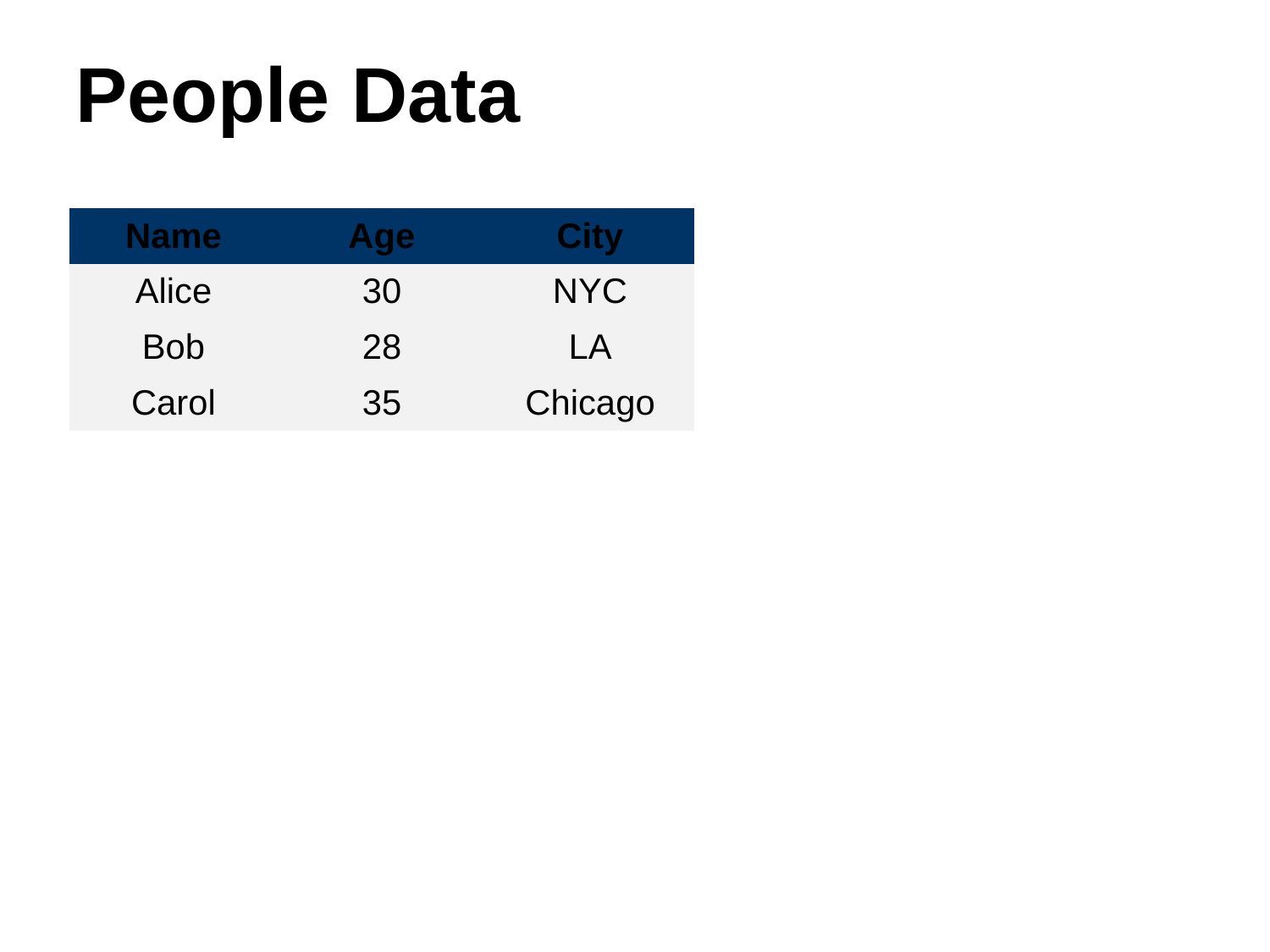

# People Data
| Name | Age | City |
| --- | --- | --- |
| Alice | 30 | NYC |
| Bob | 28 | LA |
| Carol | 35 | Chicago |